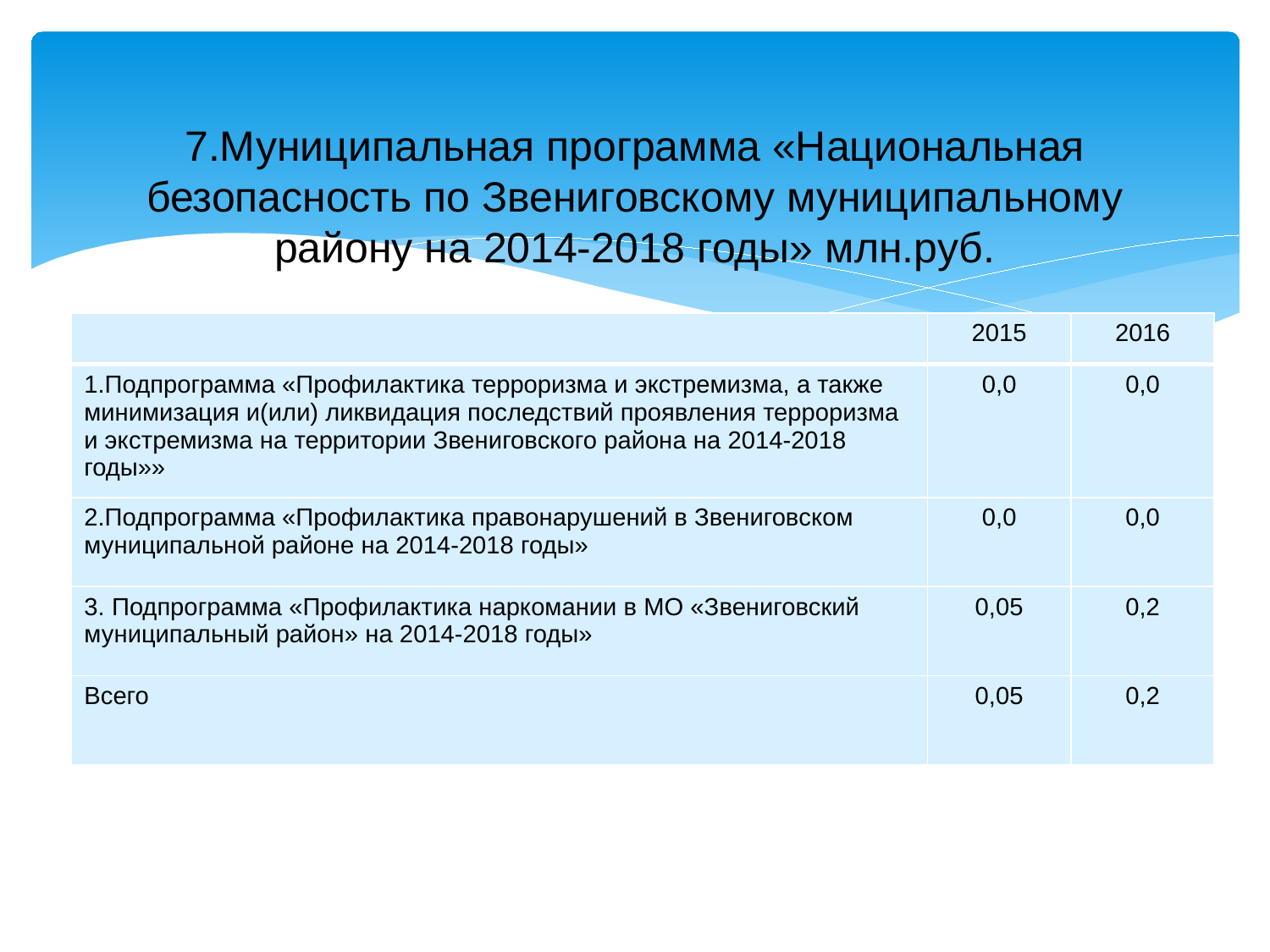

# 7.Муниципальная программа «Национальная безопасность по Звениговскому муниципальному району на 2014-2018 годы» млн.руб.
|  | 2015 | 2016 |
| --- | --- | --- |
| 1.Подпрограмма «Профилактика терроризма и экстремизма, а также минимизация и(или) ликвидация последствий проявления терроризма и экстремизма на территории Звениговского района на 2014-2018 годы»» | 0,0 | 0,0 |
| 2.Подпрограмма «Профилактика правонарушений в Звениговском муниципальной районе на 2014-2018 годы» | 0,0 | 0,0 |
| 3. Подпрограмма «Профилактика наркомании в МО «Звениговский муниципальный район» на 2014-2018 годы» | 0,05 | 0,2 |
| Всего | 0,05 | 0,2 |
31